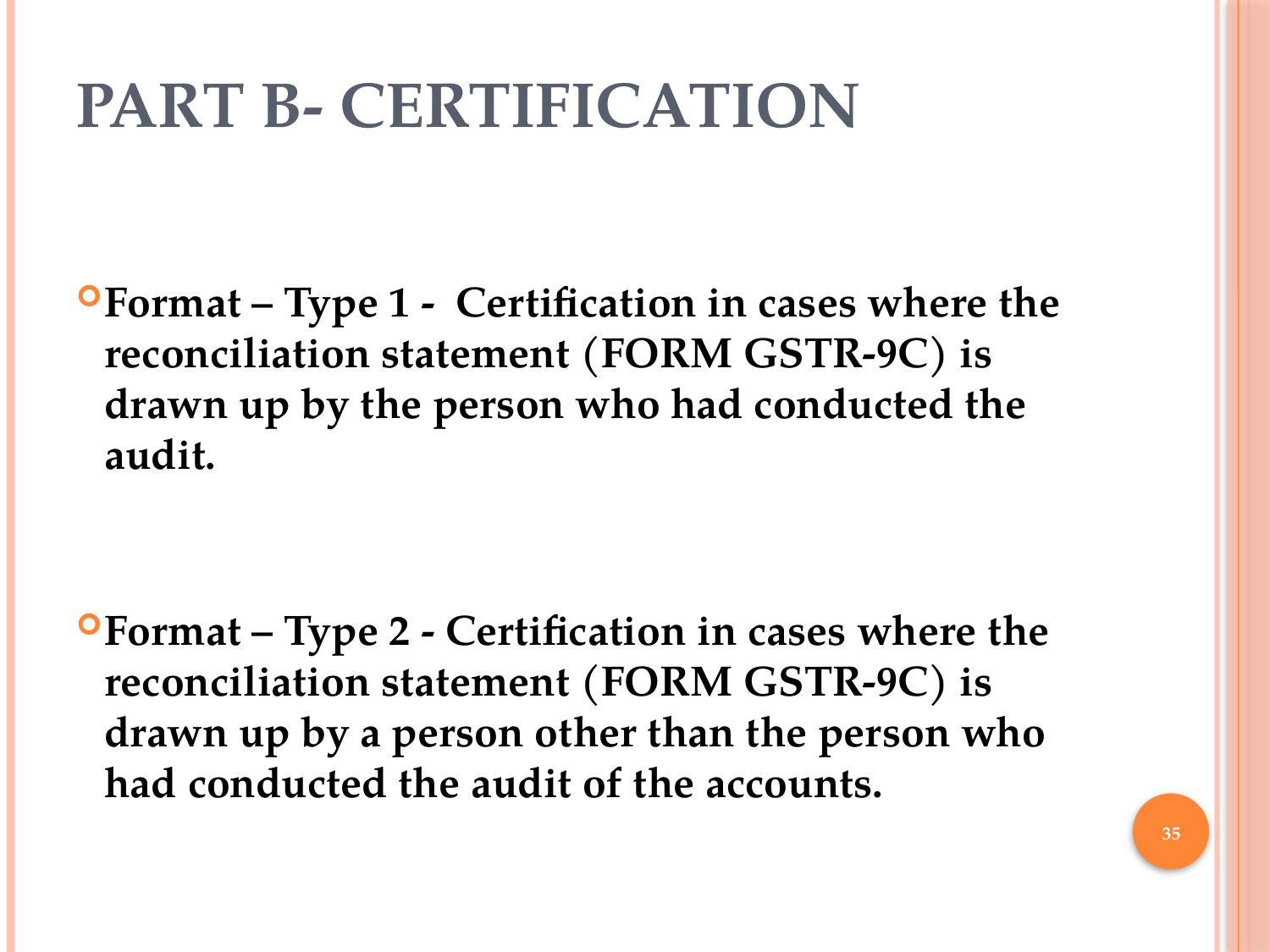

# Part B- Certification

Format – Type 1 -  Certification in cases where the reconciliation statement (FORM GSTR-9C) is drawn up by the person who had conducted the audit.

Format – Type 2 - Certification in cases where the reconciliation statement (FORM GSTR-9C) is drawn up by a person other than the person who had conducted the audit of the accounts.

35